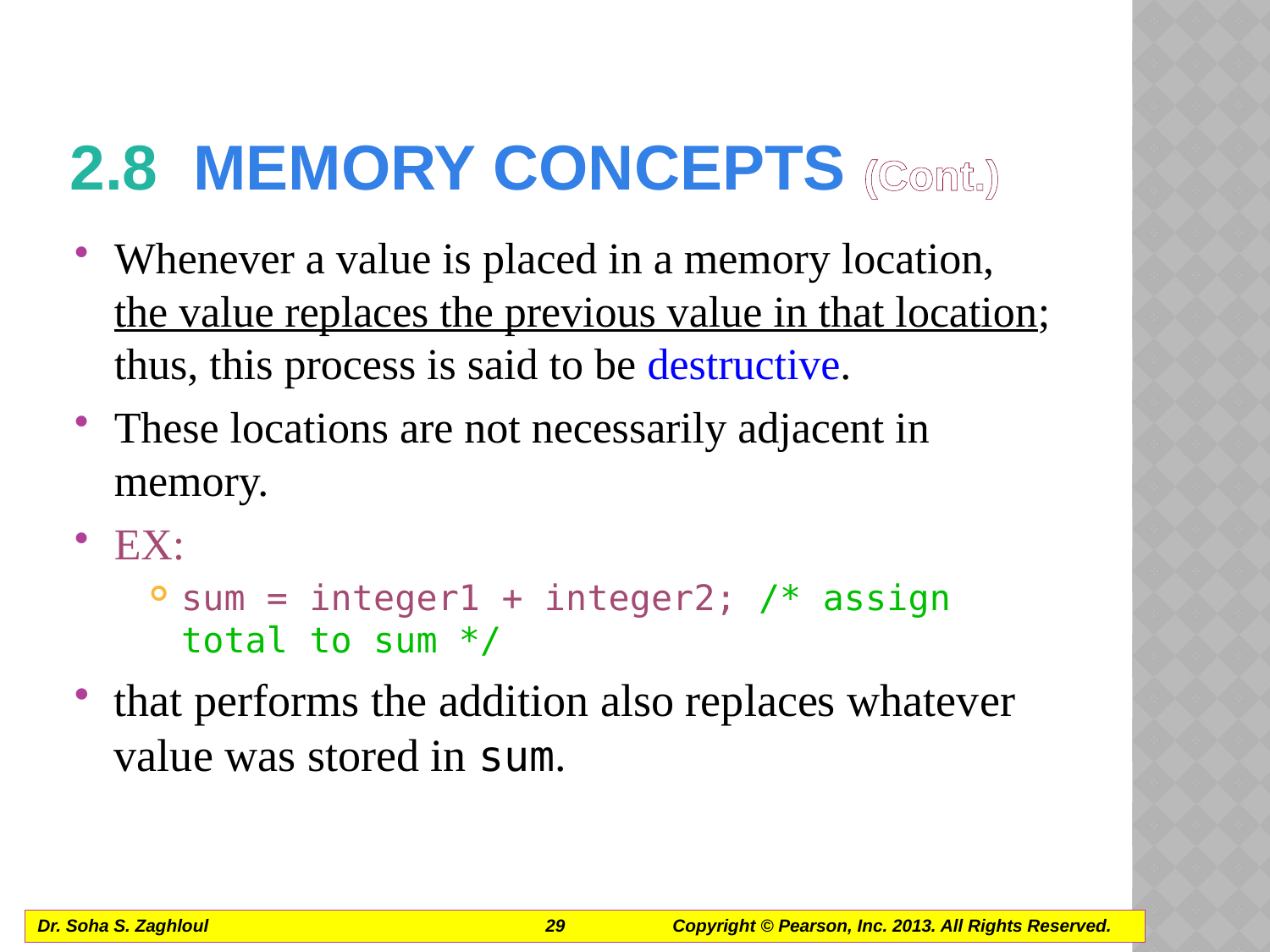

# 2.8  Memory Concepts (Cont.)
Whenever a value is placed in a memory location, the value replaces the previous value in that location; thus, this process is said to be destructive.
These locations are not necessarily adjacent in memory.
EX:
sum = integer1 + integer2; /* assign total to sum */
that performs the addition also replaces whatever value was stored in sum.

Dr. Soha S. Zaghloul			29	Copyright © Pearson, Inc. 2013. All Rights Reserved.
©1992-2013 by Pearson Education, Inc. All Rights Reserved.